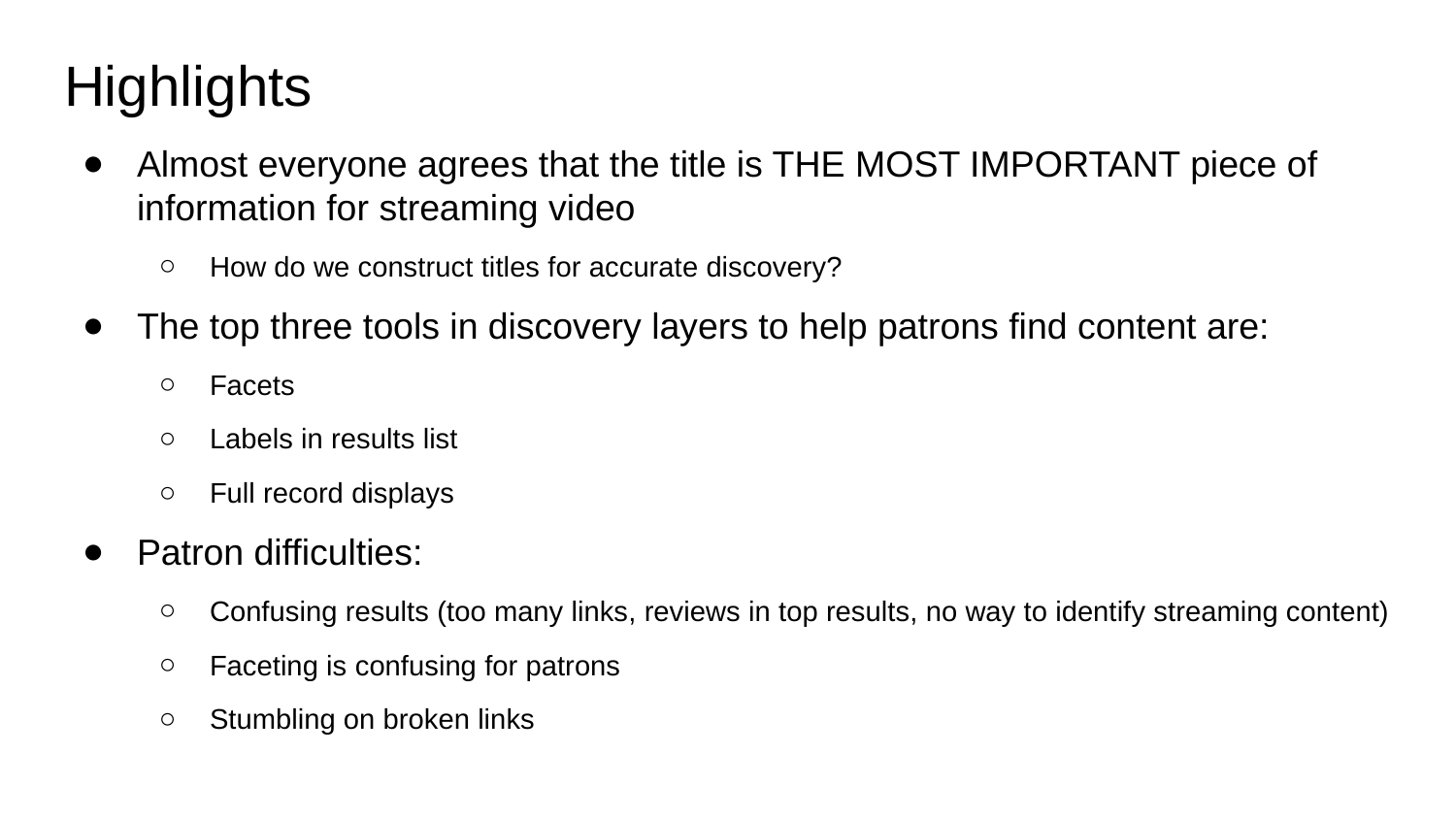

# Highlights
Almost everyone agrees that the title is THE MOST IMPORTANT piece of information for streaming video
How do we construct titles for accurate discovery?
The top three tools in discovery layers to help patrons find content are:
Facets
Labels in results list
Full record displays
Patron difficulties:
Confusing results (too many links, reviews in top results, no way to identify streaming content)
Faceting is confusing for patrons
Stumbling on broken links